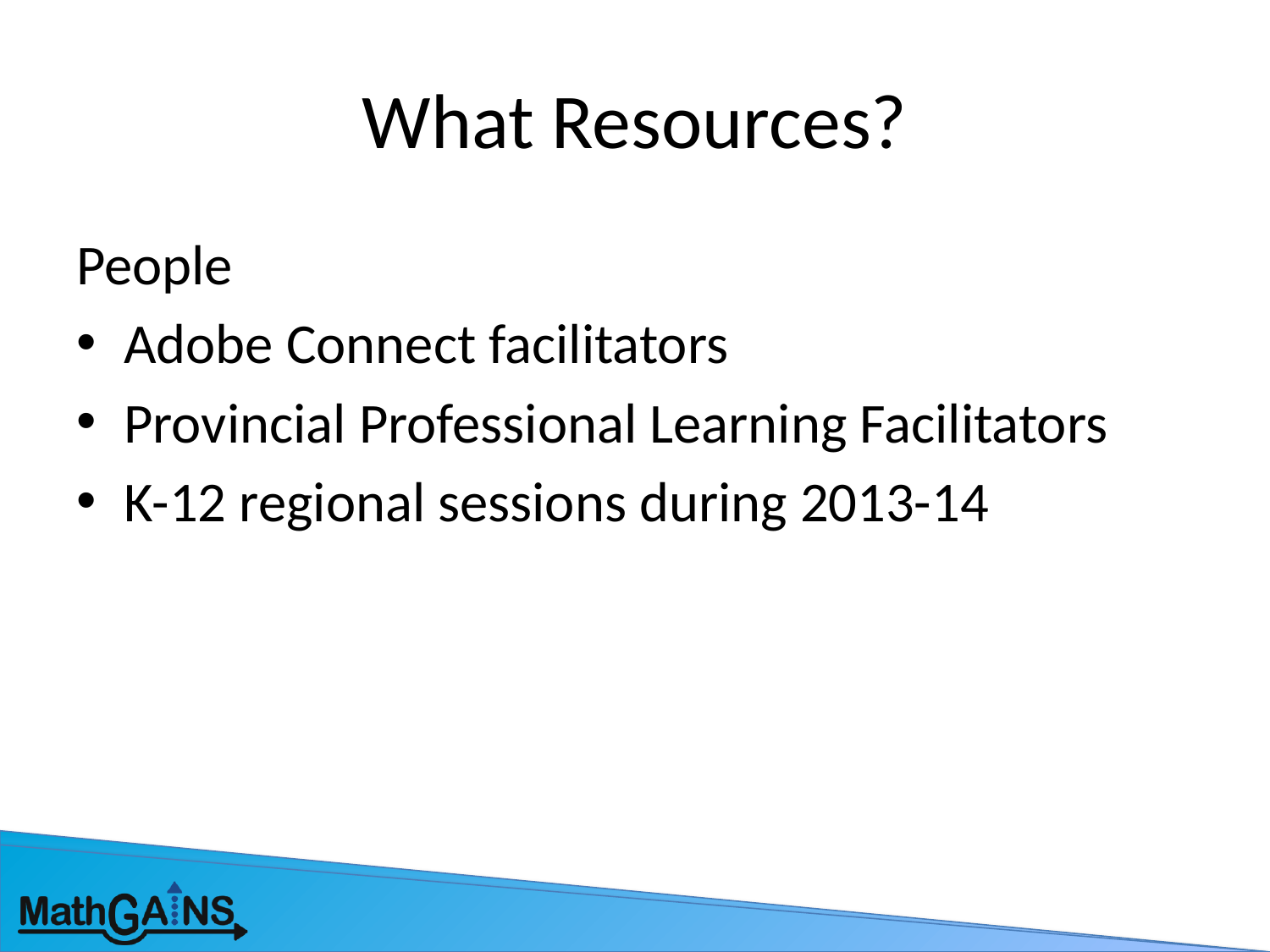

# What Resources?
People
Adobe Connect facilitators
Provincial Professional Learning Facilitators
K-12 regional sessions during 2013-14